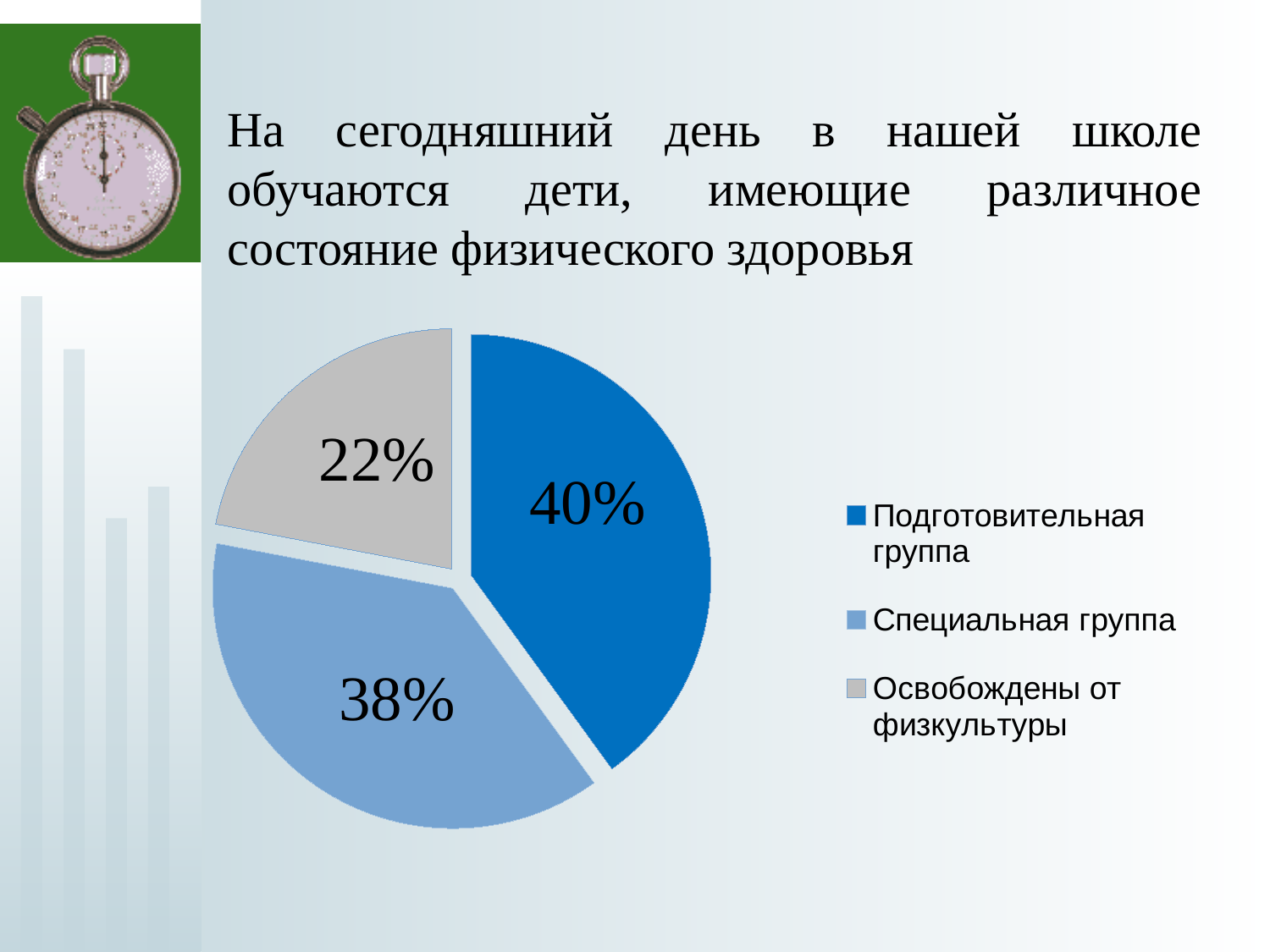

На сегодняшний день в нашей школе обучаются дети, имеющие различное состояние физического здоровья

### Chart

| Category | Столбец1 |
|---|---|
| Подготовительная группа  | 0.4 |
| Специальная группа  | 0.38000000000000006 |
| Освобождены от физкультуры  | 0.22000000000000003 |